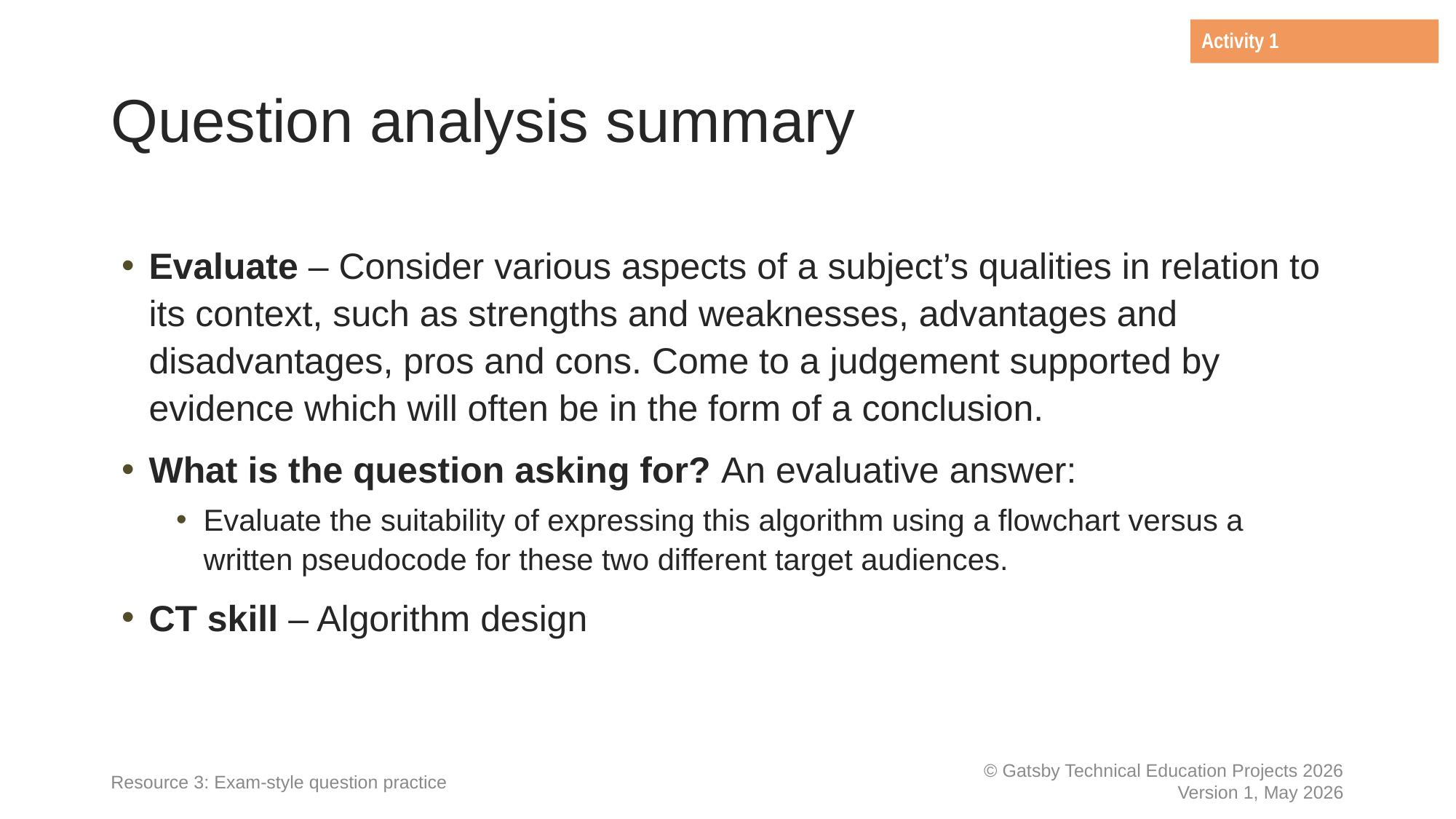

Activity 1
# Question analysis summary
Evaluate – Consider various aspects of a subject’s qualities in relation to its context, such as strengths and weaknesses, advantages and disadvantages, pros and cons. Come to a judgement supported by evidence which will often be in the form of a conclusion.
What is the question asking for? An evaluative answer:
Evaluate the suitability of expressing this algorithm using a flowchart versus a written pseudocode for these two different target audiences.
CT skill – Algorithm design
Resource 3: Exam-style question practice